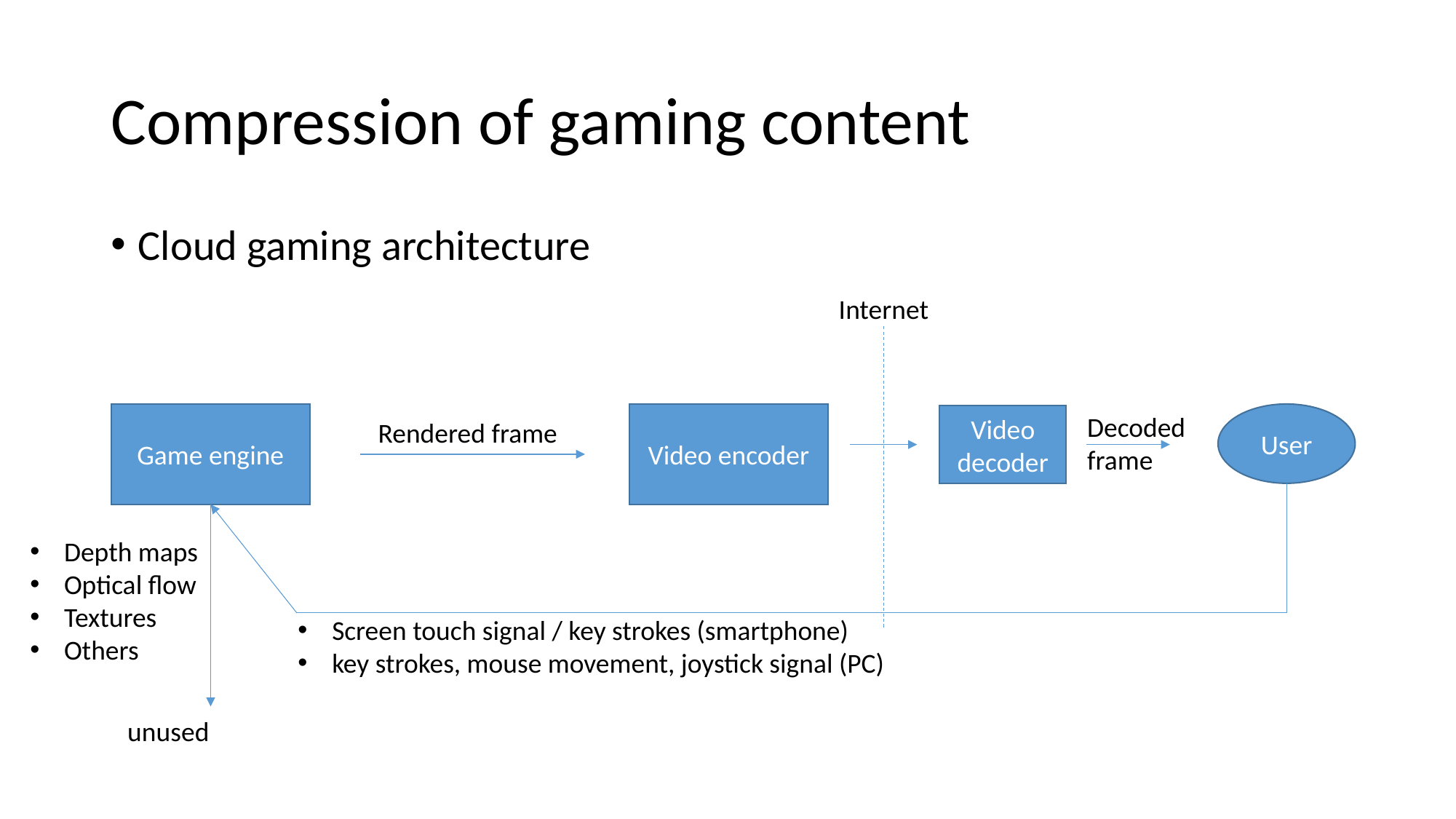

# Compression of gaming content
Cloud gaming architecture
Internet
Game engine
Video encoder
User
Decoded frame
Video decoder
Rendered frame
Depth maps
Optical flow
Textures
Others
Screen touch signal / key strokes (smartphone)
key strokes, mouse movement, joystick signal (PC)
unused